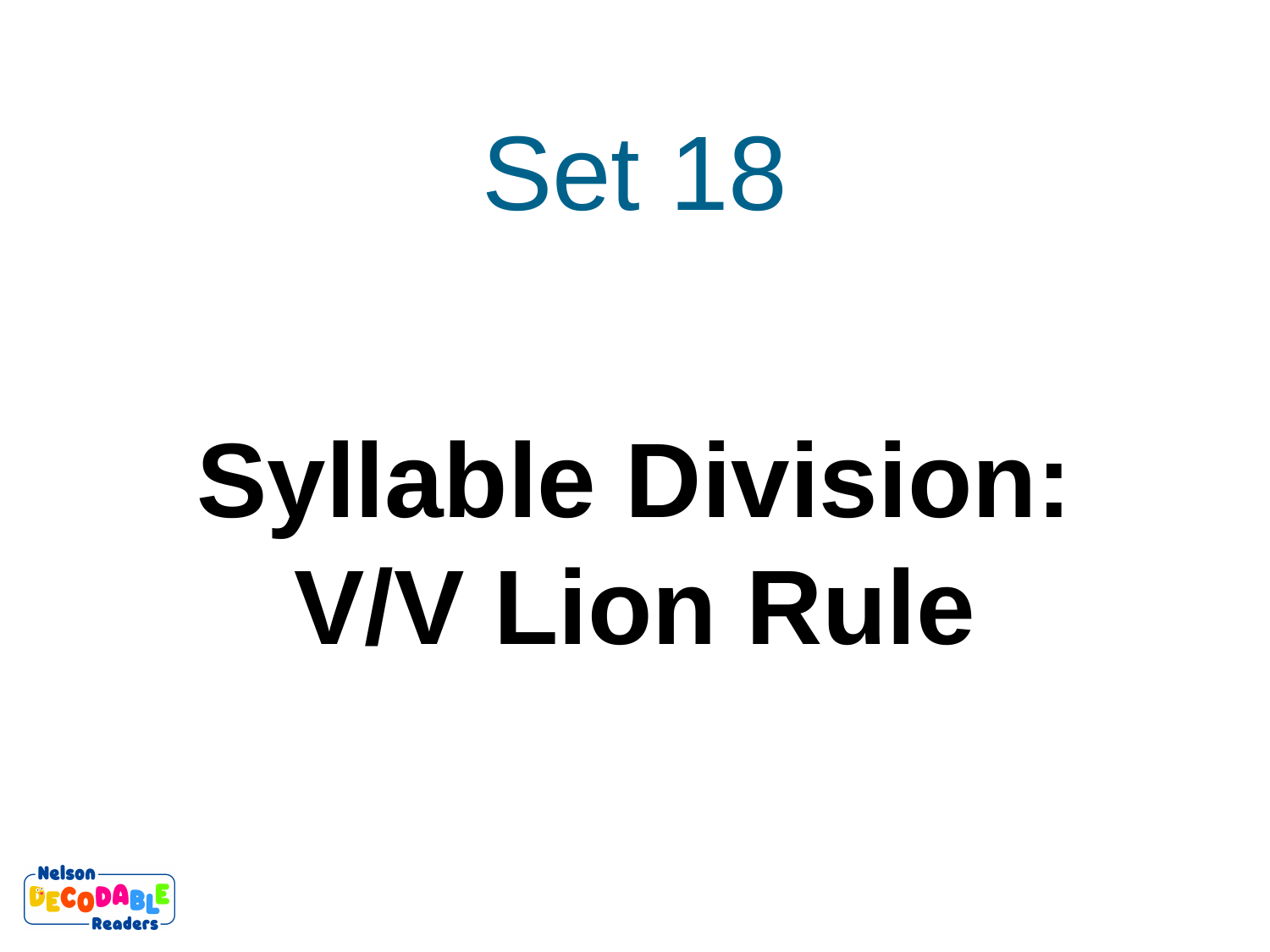

Set 18
Syllable Division:
V/V Lion Rule